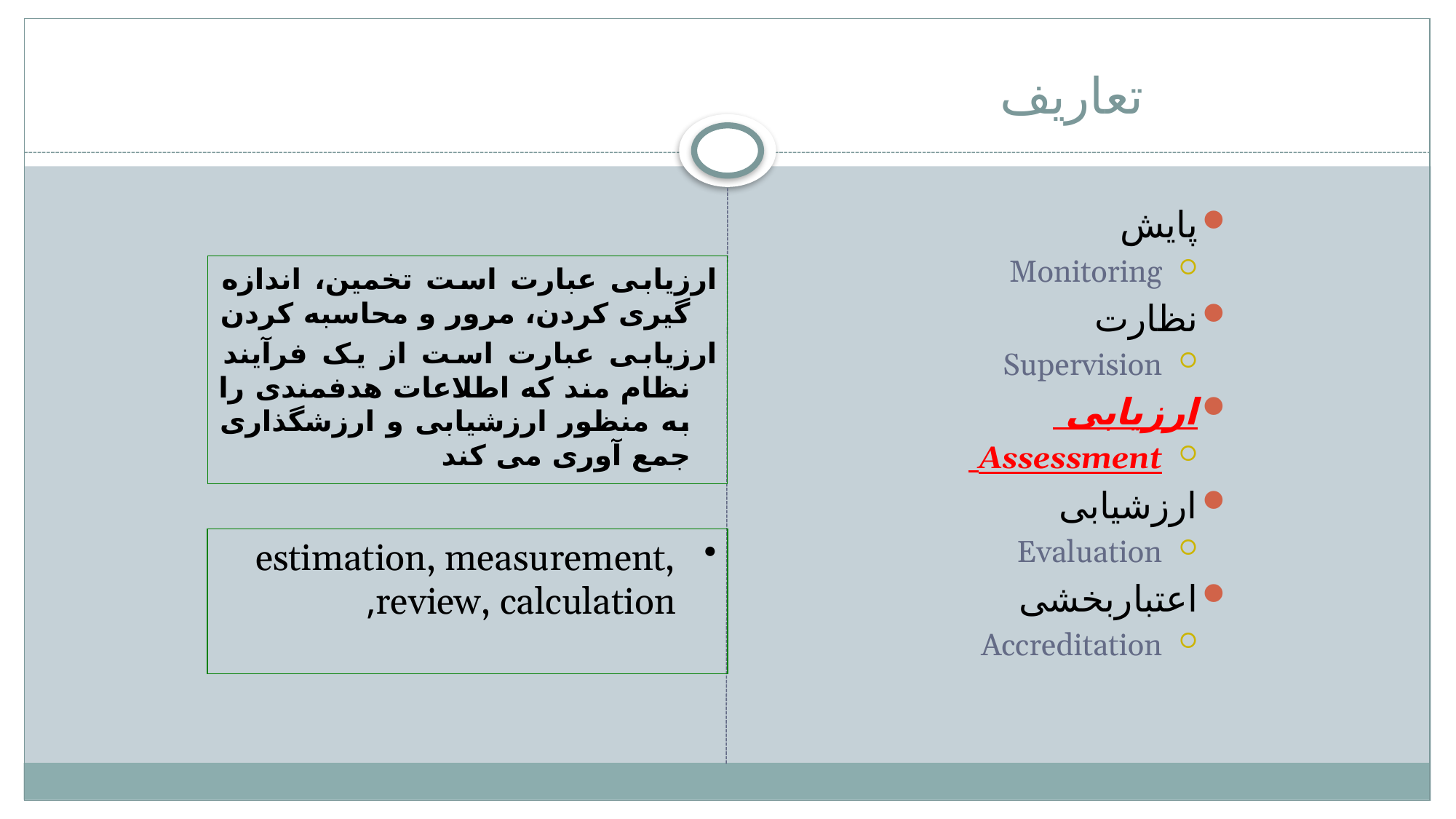

# تعاریف
پایش
Monitoring
نظارت
Supervision
ارزیابی
Assessment
ارزشیابی
Evaluation
اعتباربخشی
Accreditation
ارزیابی عبارت است تخمین، اندازه گیری کردن، مرور و محاسبه کردن
ارزیابی عبارت است از یک فرآیند نظام مند که اطلاعات هدفمندی را به منظور ارزشیابی و ارزشگذاری جمع آوری می کند
estimation, measurement, review, calculation,
7